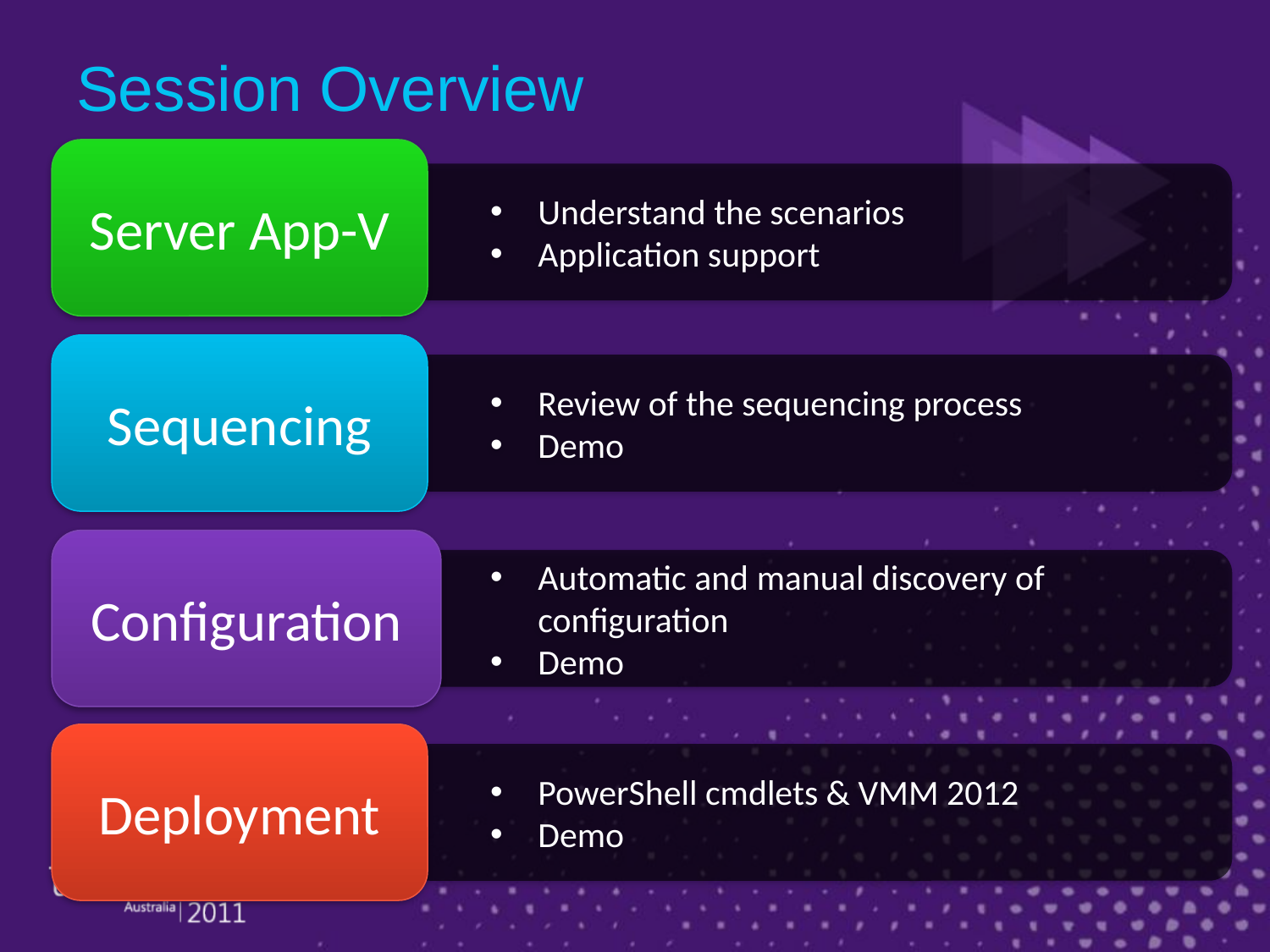

# Session Overview
Server App-V
Understand the scenarios
Application support
Sequencing
Review of the sequencing process
Demo
Configuration
Automatic and manual discovery of configuration
Demo
Deployment
PowerShell cmdlets & VMM 2012
Demo